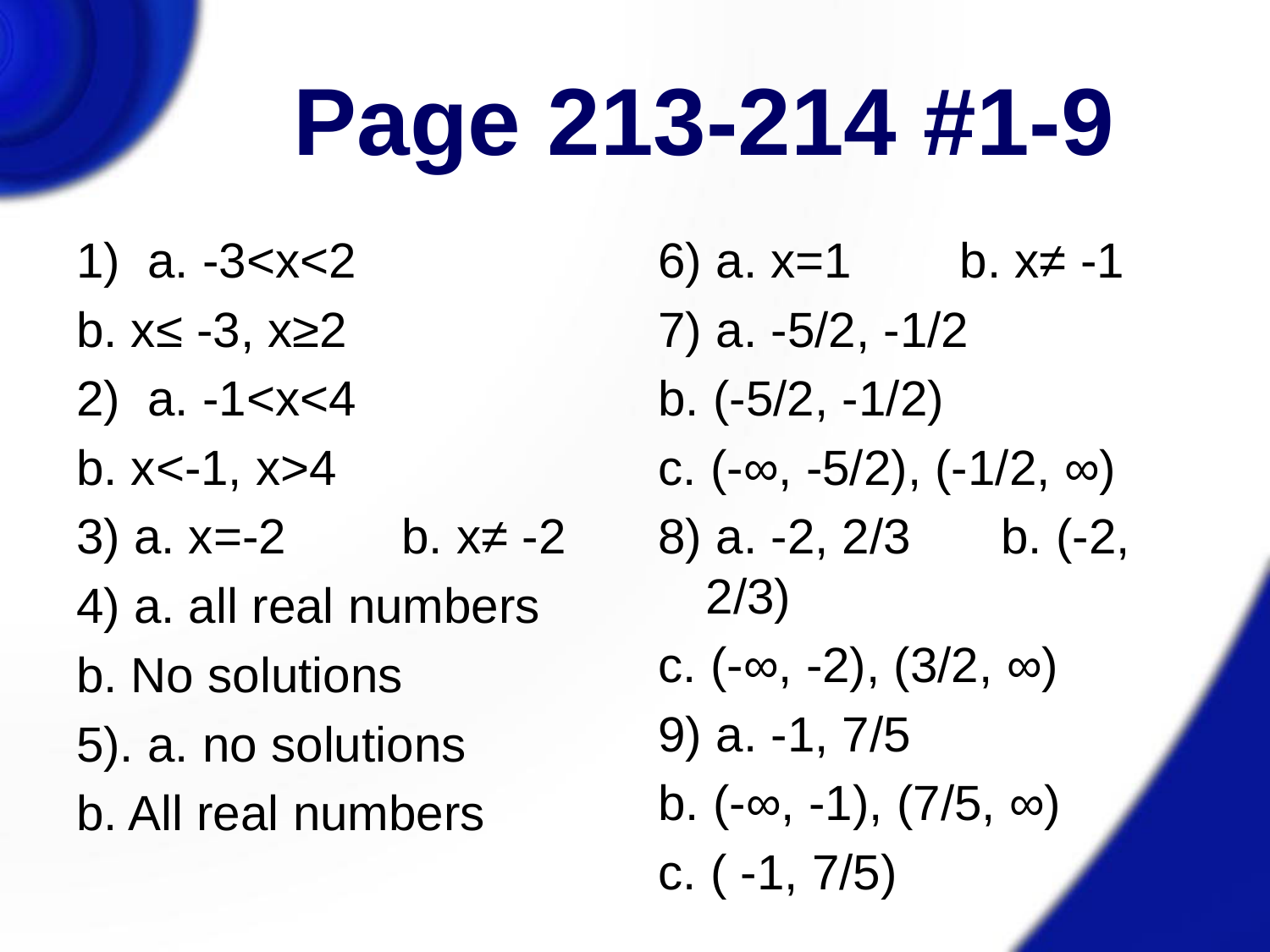

# Page 213-214 #1-9
a. -3<x<2
b. x≤ -3, x≥2
a. -1<x<4
b. x<-1, x>4
3) a. x=-2	b. x≠ -2
4) a. all real numbers
b. No solutions
5). a. no solutions
b. All real numbers

6) a. x=1	b. x≠ -1
7) a. -5/2, -1/2
b. (-5/2, -1/2)
c. (-∞, -5/2), (-1/2, ∞)
8) a. -2, 2/3	   b. (-2, 2/3)
c. (-∞, -2), (3/2, ∞)
9) a. -1, 7/5
b. (-∞, -1), (7/5, ∞)
c. ( -1, 7/5)